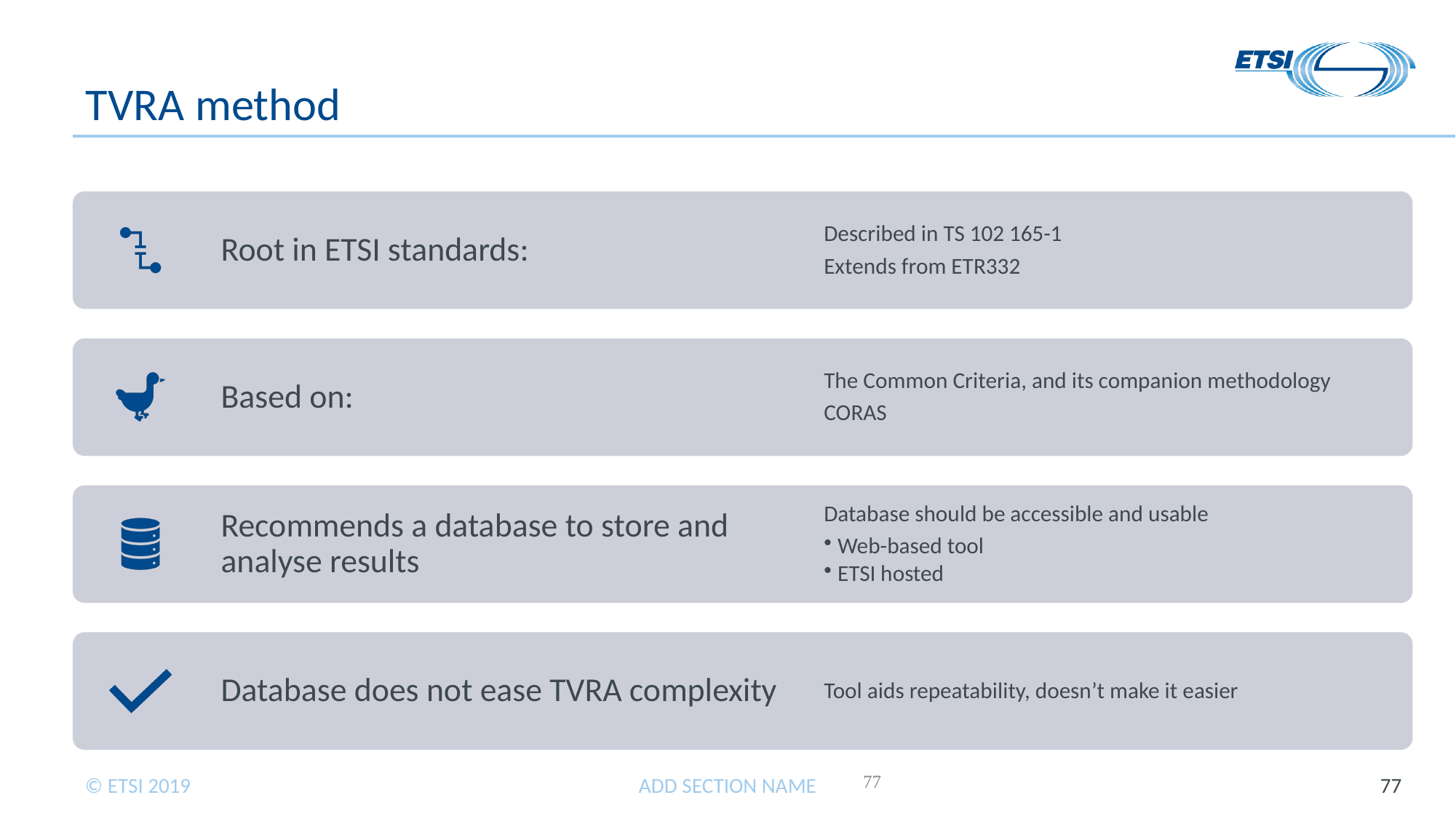

# TVRA method
Root in ETSI standards:
Described in TS 102 165-1
Extends from ETR332
Based on:
The Common Criteria, and its companion methodology
CORAS
Recommends a database to store and analyse results
Database should be accessible and usable
Web-based tool
ETSI hosted
Database does not ease TVRA complexity
Tool aids repeatability, doesn’t make it easier
77
ADD SECTION NAME